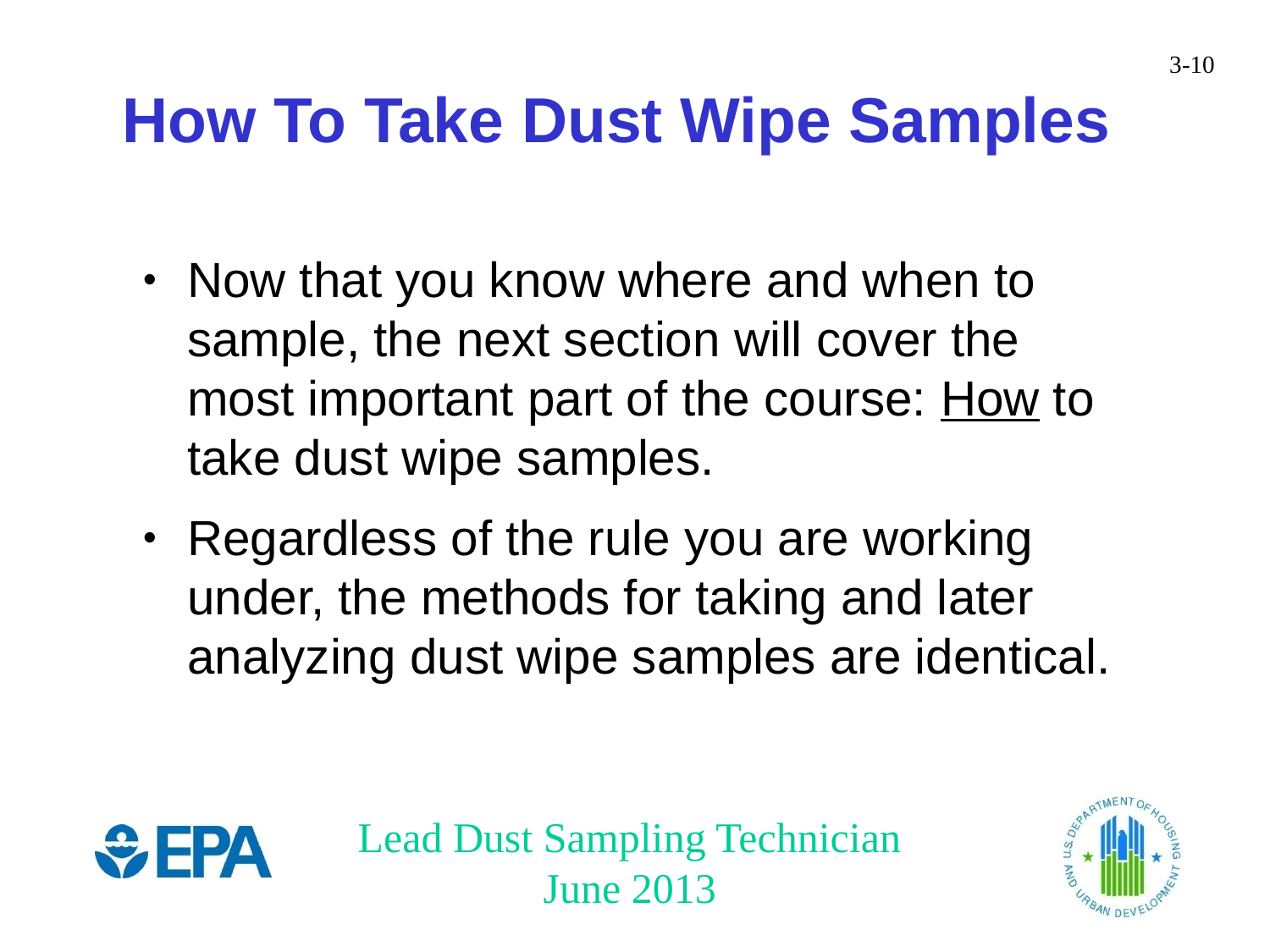

How To Take Dust Wipe Samples
Now that you know where and when to sample, the next section will cover the most important part of the course: How to take dust wipe samples.
Regardless of the rule you are working under, the methods for taking and later analyzing dust wipe samples are identical.